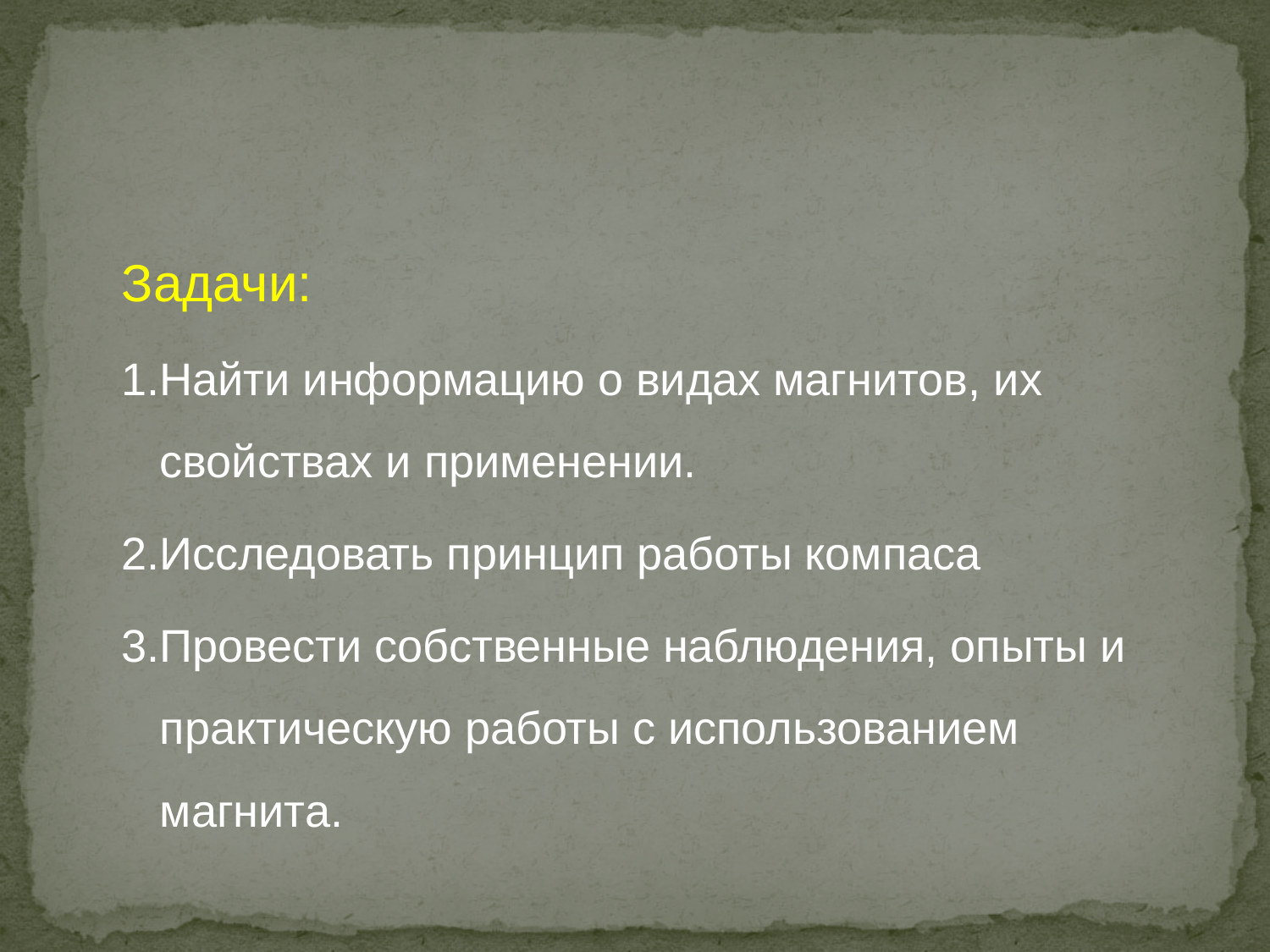

#
Задачи:
1.Найти информацию о видах магнитов, их свойствах и применении.
2.Исследовать принцип работы компаса
3.Провести собственные наблюдения, опыты и практическую работы с использованием магнита.